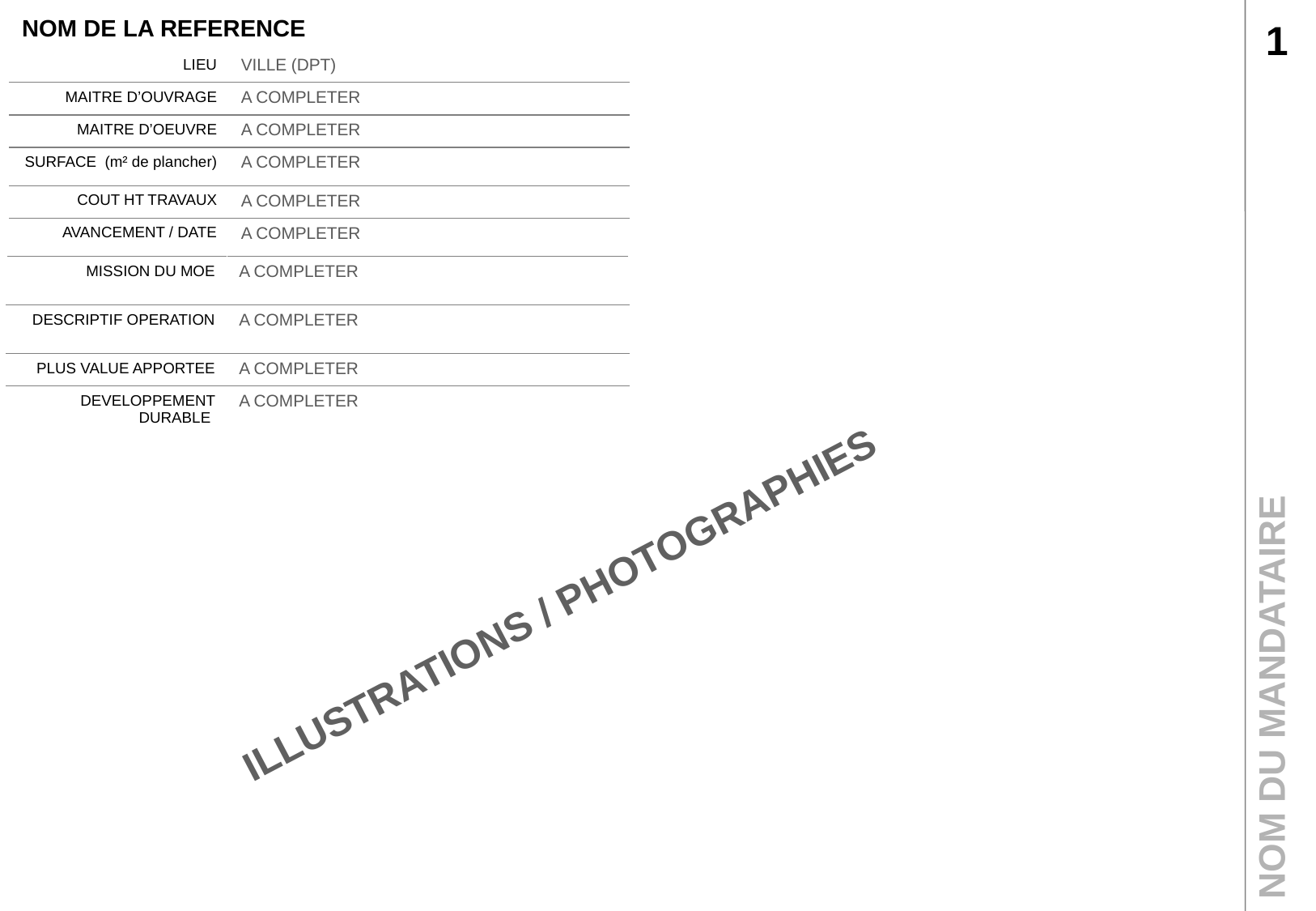

| NOM DE LA REFERENCE |  |
| --- | --- |
| LIEU | VILLE (DPT) |
| MAITRE D’OUVRAGE | A COMPLETER |
| MAITRE D’OEUVRE | A COMPLETER |
| SURFACE (m² de plancher) | A COMPLETER |
| COUT HT TRAVAUX | A COMPLETER |
| AVANCEMENT / DATE | A COMPLETER |
1
| MISSION DU MOE | A COMPLETER |
| --- | --- |
| DESCRIPTIF OPERATION | A COMPLETER |
| PLUS VALUE APPORTEE | A COMPLETER |
| DEVELOPPEMENT DURABLE | A COMPLETER |
NOM DU MANDATAIRE
ILLUSTRATIONS / PHOTOGRAPHIES